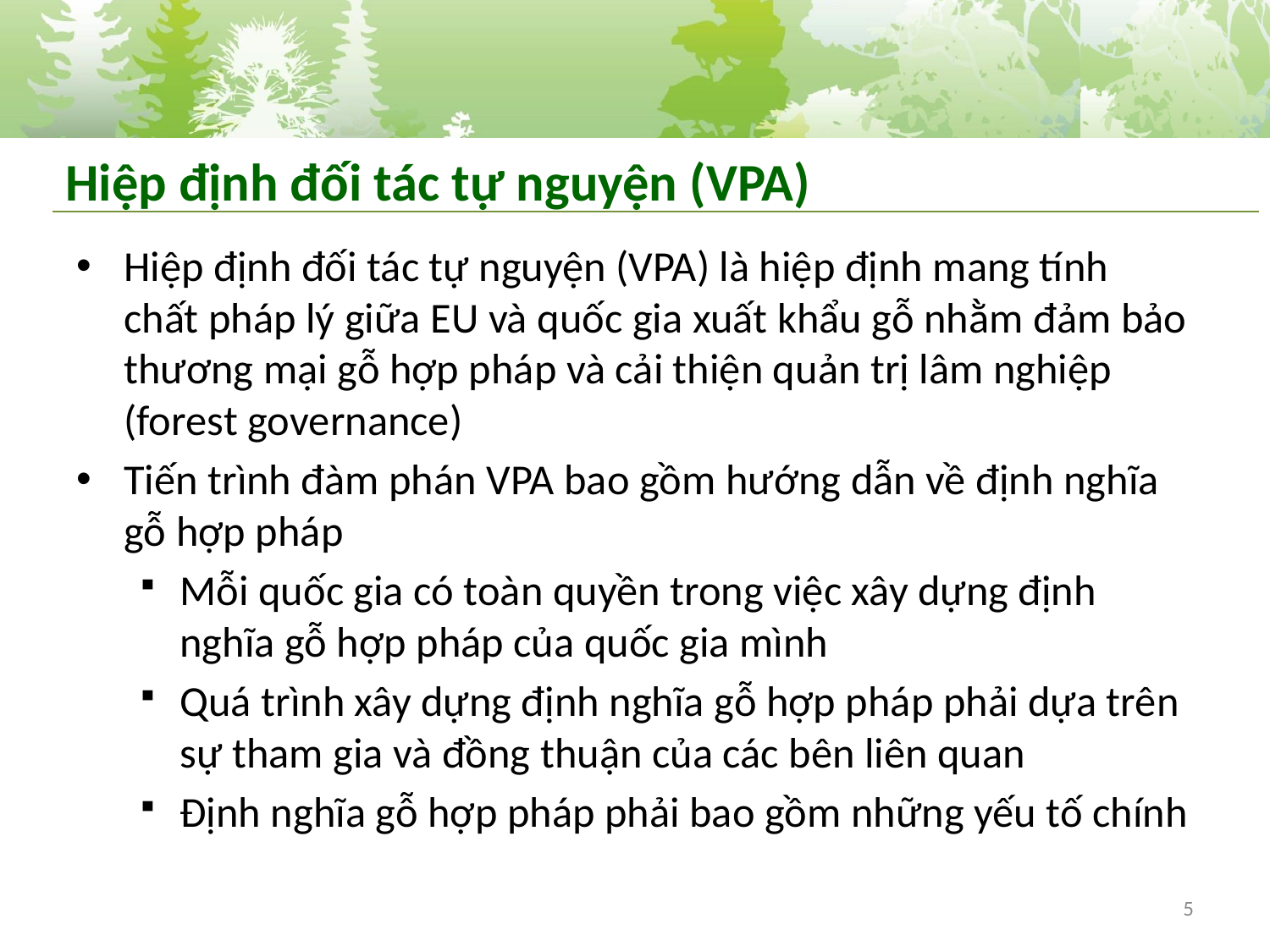

# Hiệp định đối tác tự nguyện (VPA)
Hiệp định đối tác tự nguyện (VPA) là hiệp định mang tính chất pháp lý giữa EU và quốc gia xuất khẩu gỗ nhằm đảm bảo thương mại gỗ hợp pháp và cải thiện quản trị lâm nghiệp (forest governance)
Tiến trình đàm phán VPA bao gồm hướng dẫn về định nghĩa gỗ hợp pháp
Mỗi quốc gia có toàn quyền trong việc xây dựng định nghĩa gỗ hợp pháp của quốc gia mình
Quá trình xây dựng định nghĩa gỗ hợp pháp phải dựa trên sự tham gia và đồng thuận của các bên liên quan
Định nghĩa gỗ hợp pháp phải bao gồm những yếu tố chính

5